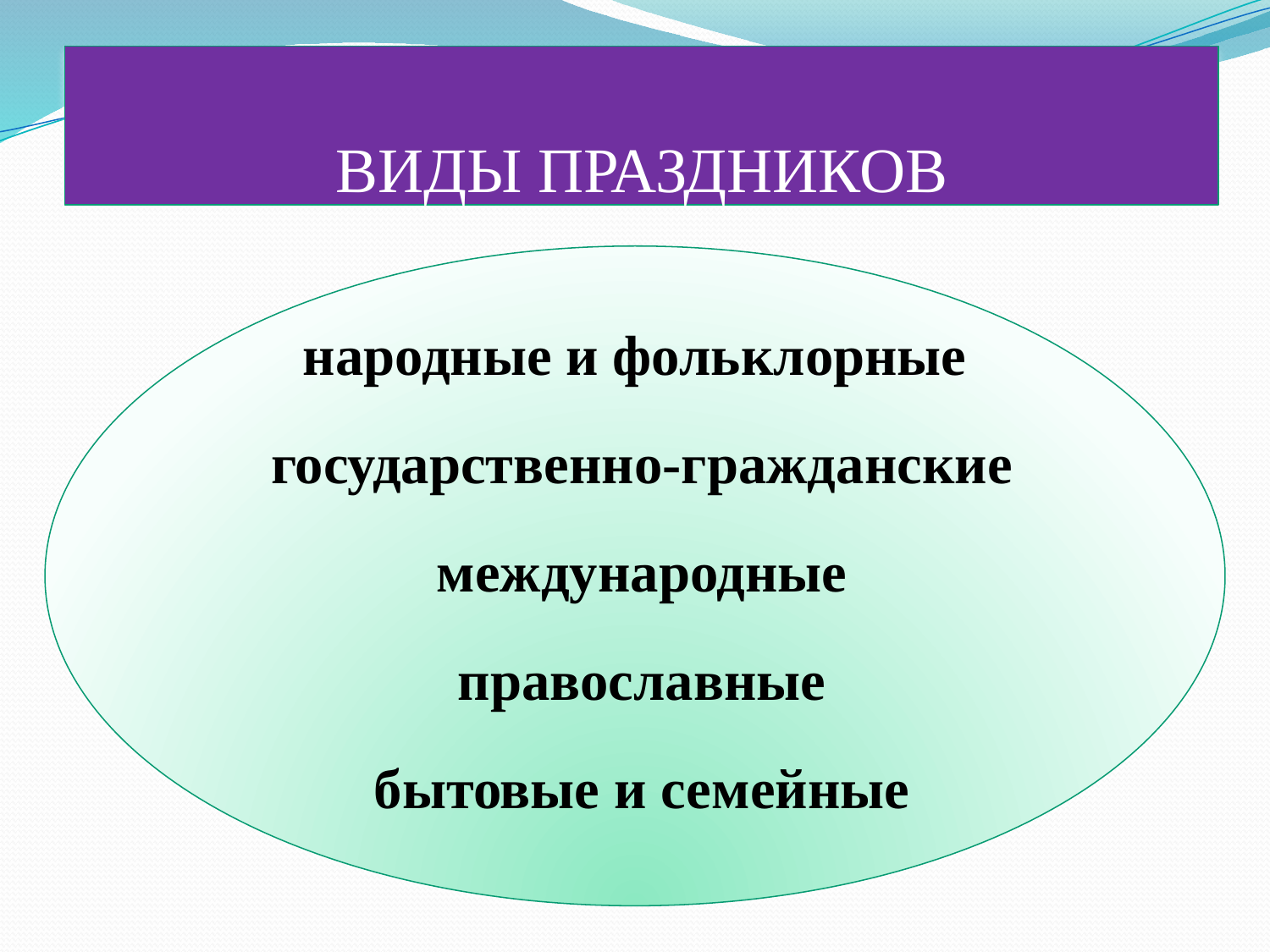

# ВИДЫ ПРАЗДНИКОВ
народные и фольклорные

 государственно-гражданские

 международные

 православные

 бытовые и семейные